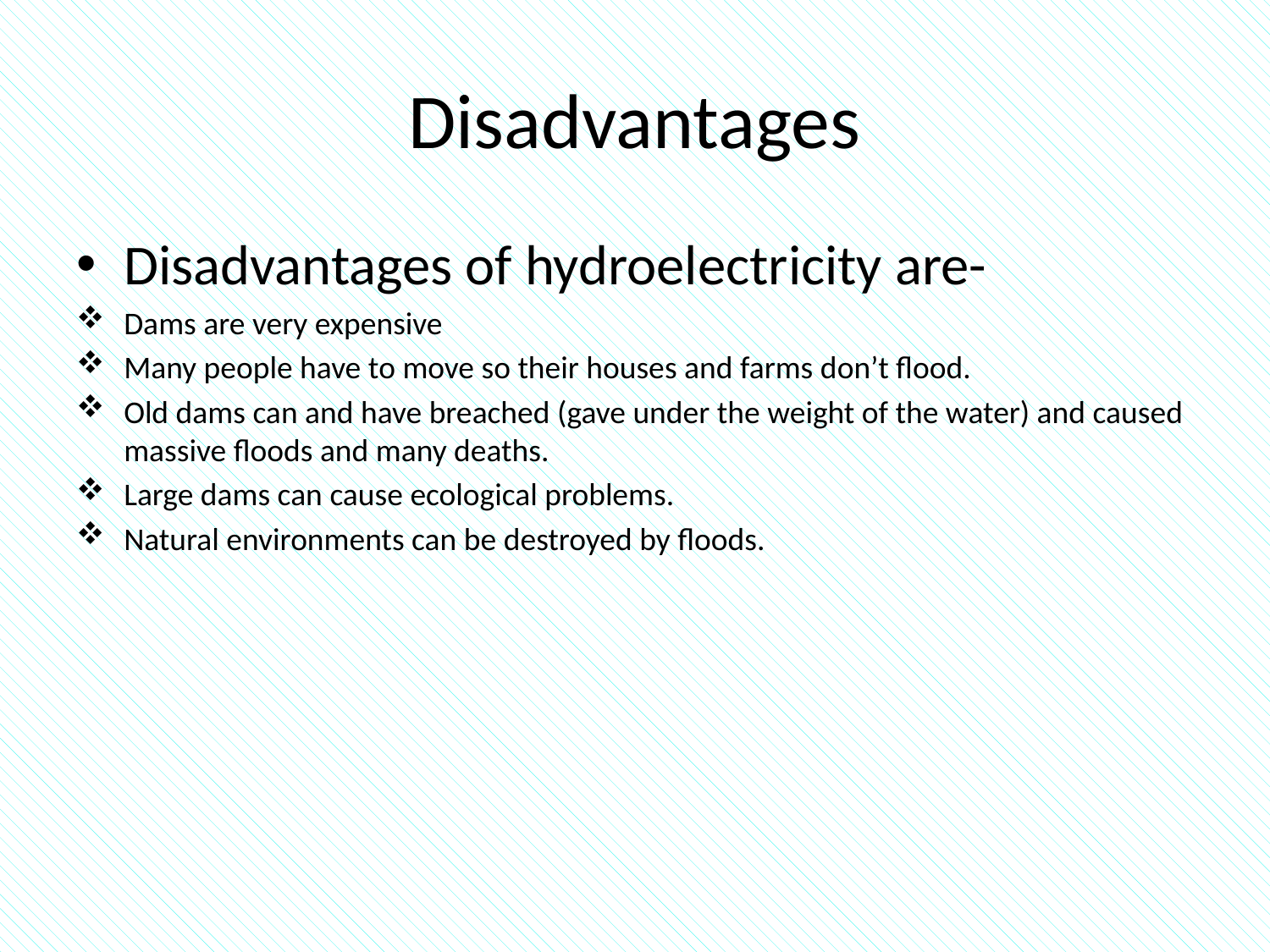

# Disadvantages
Disadvantages of hydroelectricity are-
Dams are very expensive
Many people have to move so their houses and farms don’t flood.
Old dams can and have breached (gave under the weight of the water) and caused massive floods and many deaths.
Large dams can cause ecological problems.
Natural environments can be destroyed by floods.